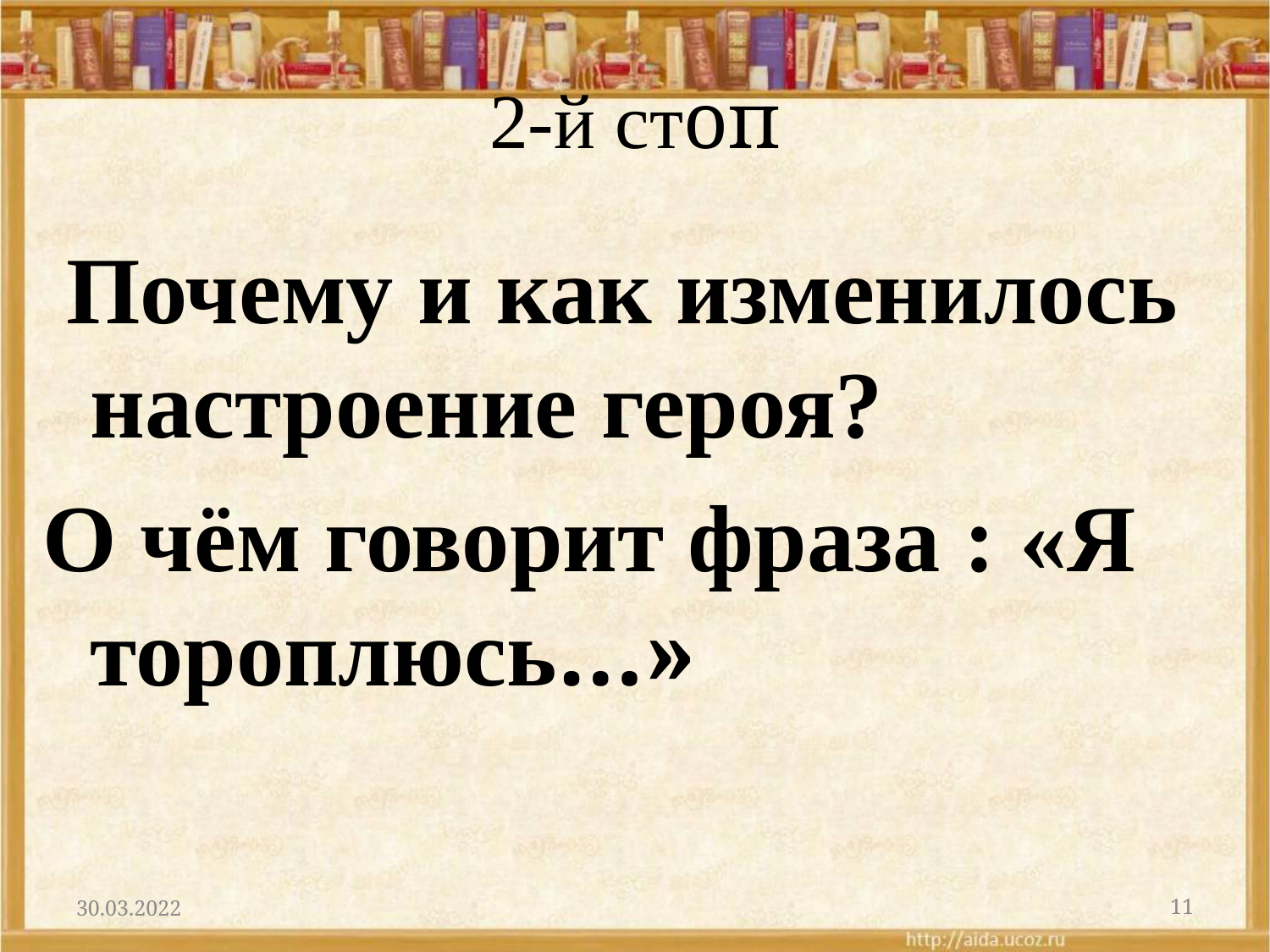

# 2-й стоп
 Почему и как изменилось настроение героя?
О чём говорит фраза : «Я тороплюсь…»
30.03.2022
11